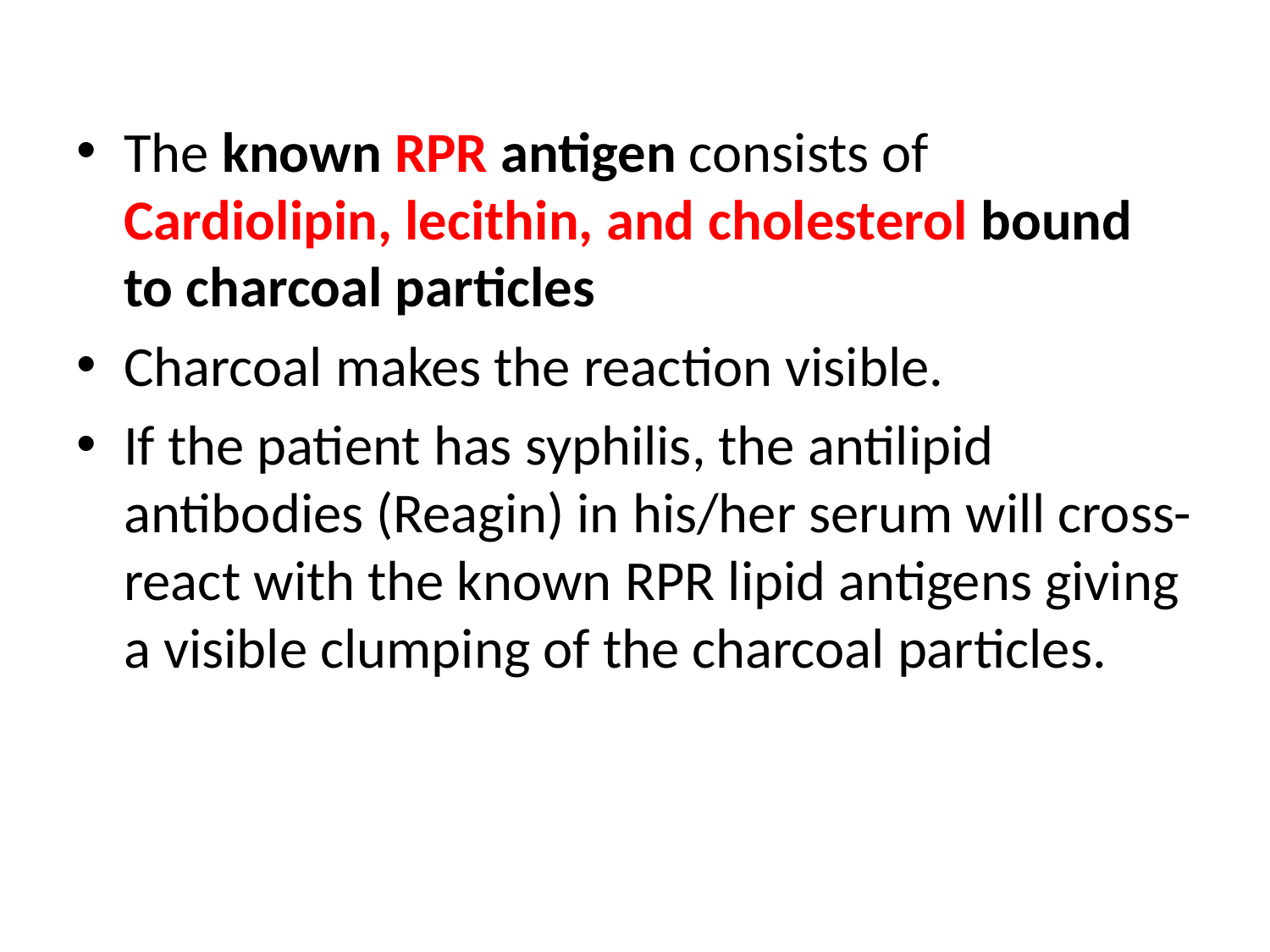

The known RPR antigen consists of Cardiolipin, lecithin, and cholesterol bound to charcoal particles
Charcoal makes the reaction visible.
If the patient has syphilis, the antilipid antibodies (Reagin) in his/her serum will cross-react with the known RPR lipid antigens giving a visible clumping of the charcoal particles.